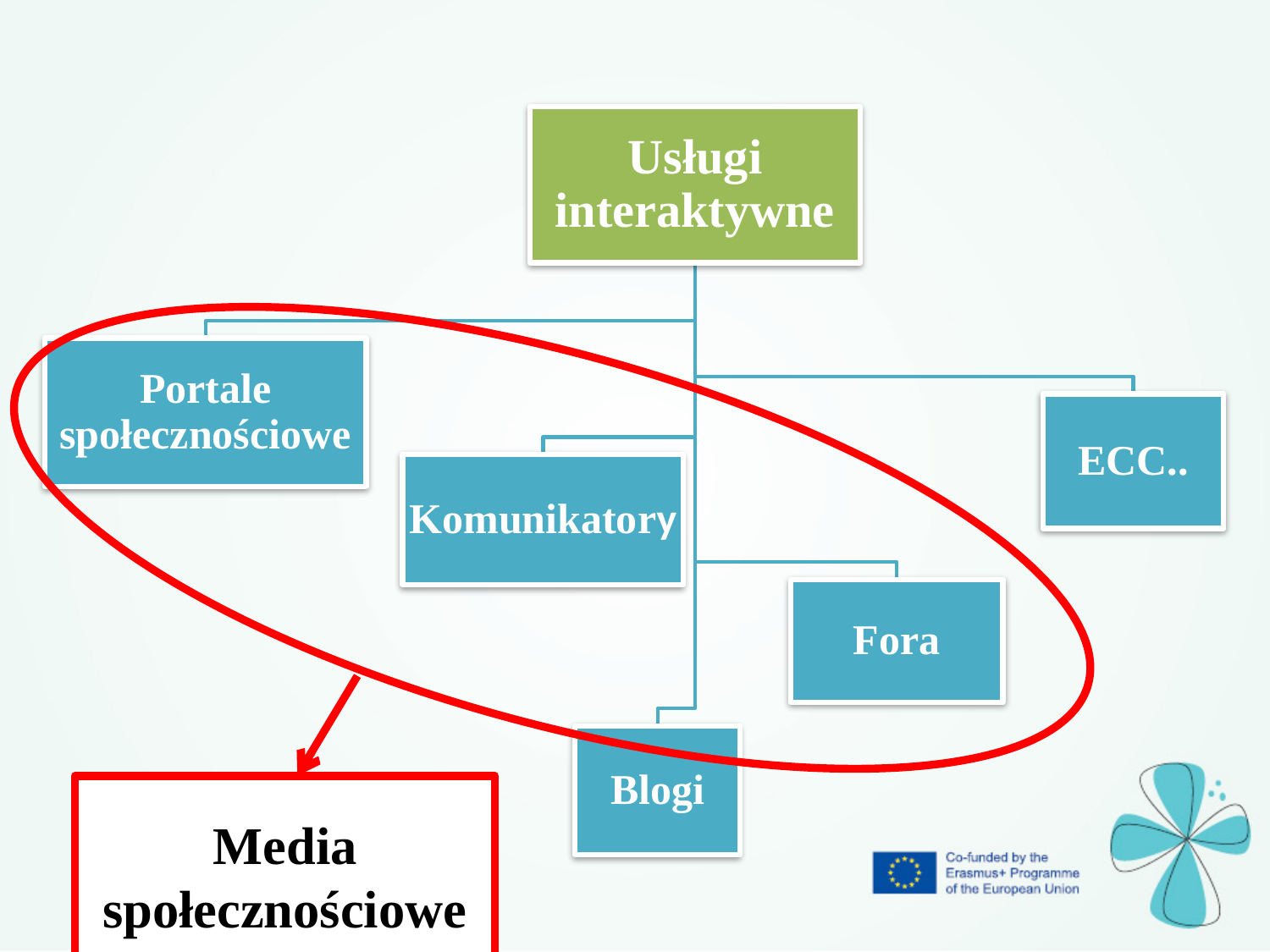

Usługi interaktywne
Portale społecznościowe
Blogi
Fora
Komunikatory
ECC..

Media społecznościowe